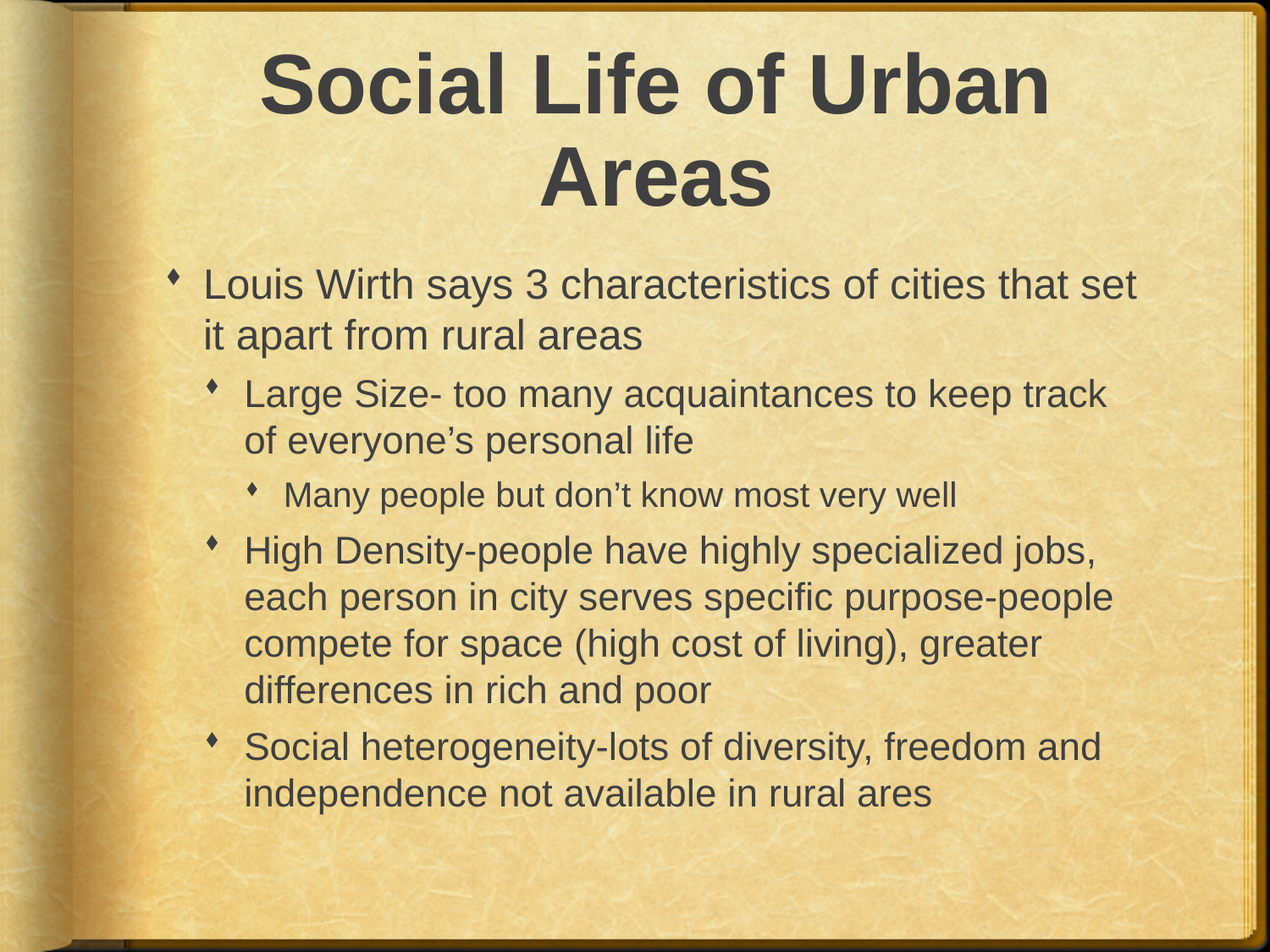

# Social Life of Urban Areas
Louis Wirth says 3 characteristics of cities that set it apart from rural areas
Large Size- too many acquaintances to keep track of everyone’s personal life
Many people but don’t know most very well
High Density-people have highly specialized jobs, each person in city serves specific purpose-people compete for space (high cost of living), greater differences in rich and poor
Social heterogeneity-lots of diversity, freedom and independence not available in rural ares